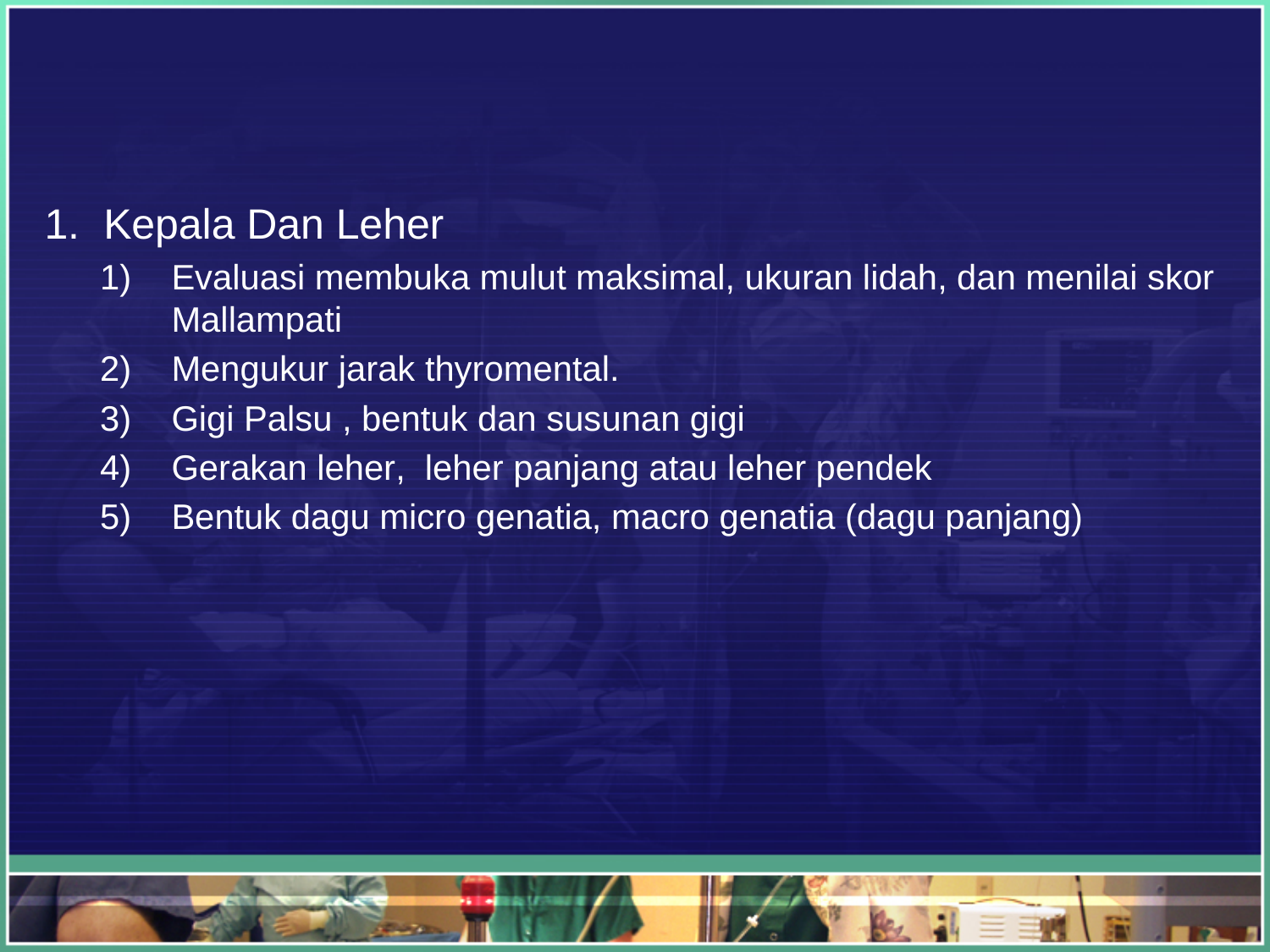

#
1.  Kepala Dan Leher
Evaluasi membuka mulut maksimal, ukuran lidah, dan menilai skor Mallampati
Mengukur jarak thyromental.
Gigi Palsu , bentuk dan susunan gigi
Gerakan leher,  leher panjang atau leher pendek
Bentuk dagu micro genatia, macro genatia (dagu panjang)